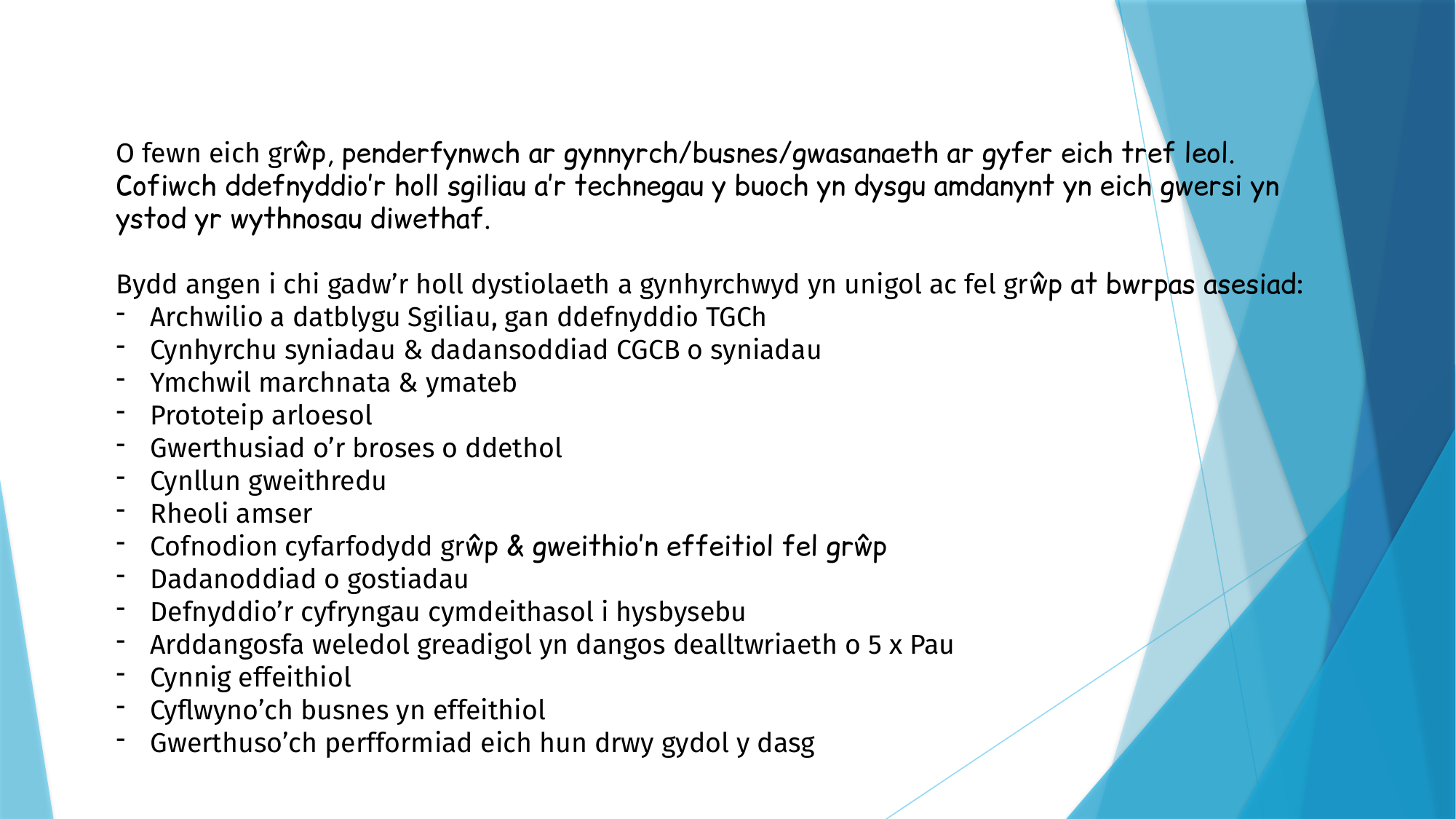

#
O fewn eich grŵp, penderfynwch ar gynnyrch/busnes/gwasanaeth ar gyfer eich tref leol. Cofiwch ddefnyddio’r holl sgiliau a’r technegau y buoch yn dysgu amdanynt yn eich gwersi yn ystod yr wythnosau diwethaf.

Bydd angen i chi gadw’r holl dystiolaeth a gynhyrchwyd yn unigol ac fel grŵp at bwrpas asesiad:
Archwilio a datblygu Sgiliau, gan ddefnyddio TGCh
Cynhyrchu syniadau & dadansoddiad CGCB o syniadau
Ymchwil marchnata & ymateb
Prototeip arloesol
Gwerthusiad o’r broses o ddethol
Cynllun gweithredu
Rheoli amser
Cofnodion cyfarfodydd grŵp & gweithio’n effeitiol fel grŵp
Dadanoddiad o gostiadau
Defnyddio’r cyfryngau cymdeithasol i hysbysebu
Arddangosfa weledol greadigol yn dangos dealltwriaeth o 5 x Pau
Cynnig effeithiol
Cyflwyno’ch busnes yn effeithiol
Gwerthuso’ch perfformiad eich hun drwy gydol y dasg